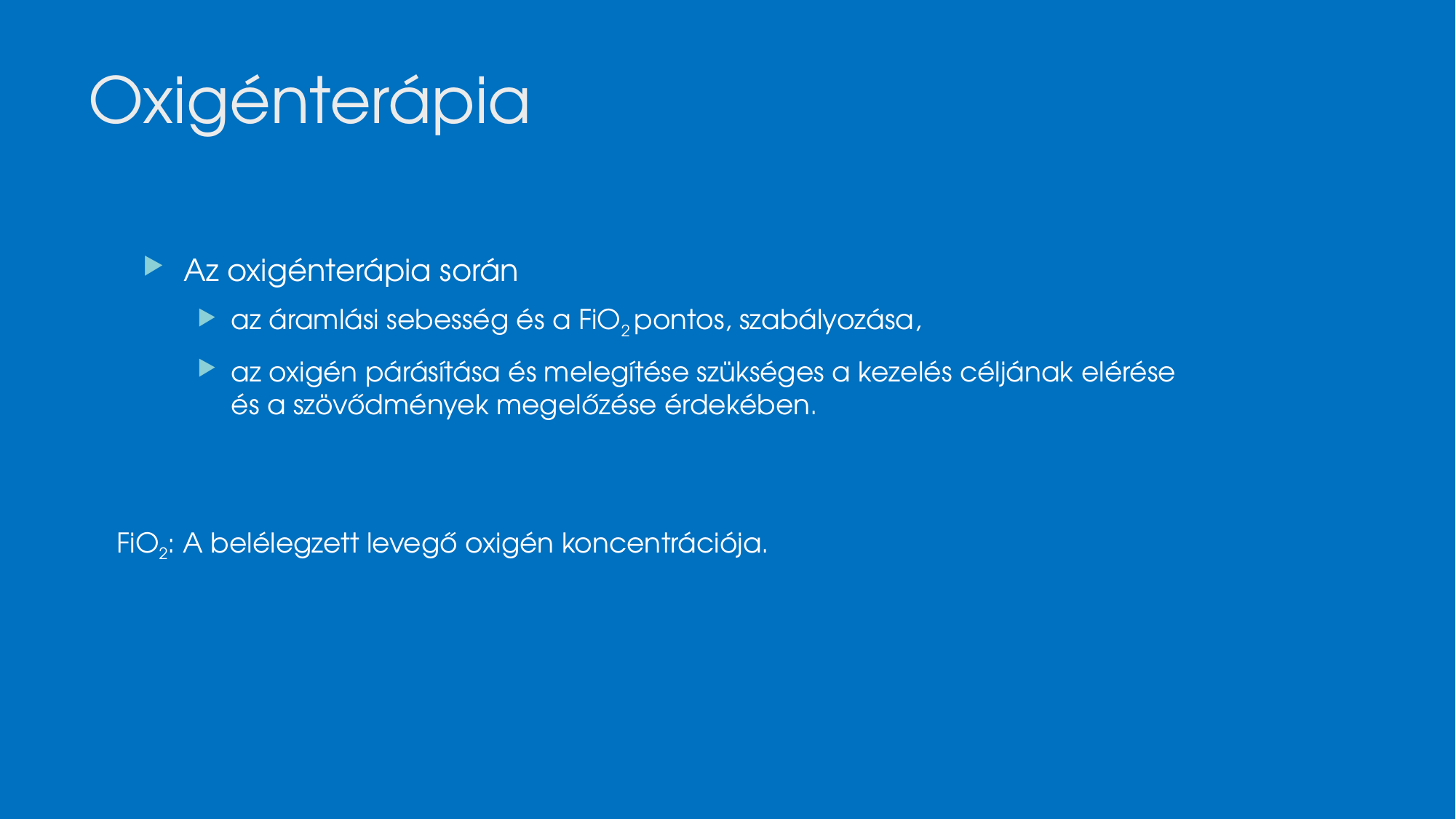

# Oxigénterápia
Az oxigénterápia során
az áramlási sebesség és a FiO2 pontos, szabályozása,
az oxigén párásítása és melegítése szükséges a kezelés céljának elérése és a szövődmények megelőzése érdekében.
FiO2: A belélegzett levegő oxigén koncentrációja.